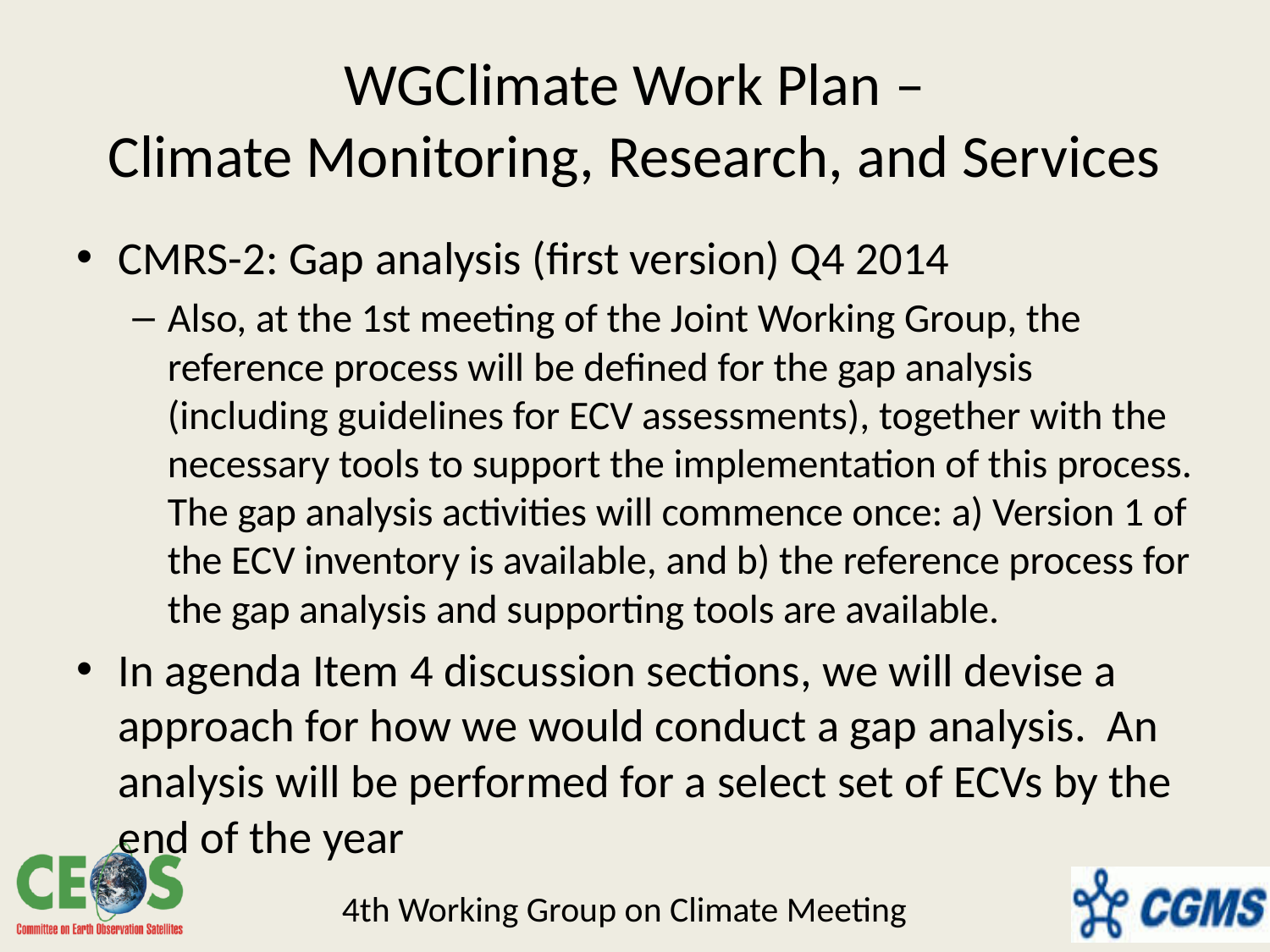

# WGClimate Work Plan – Climate Monitoring, Research, and Services
CMRS-2: Gap analysis (first version) Q4 2014
Also, at the 1st meeting of the Joint Working Group, the reference process will be defined for the gap analysis (including guidelines for ECV assessments), together with the necessary tools to support the implementation of this process. The gap analysis activities will commence once: a) Version 1 of the ECV inventory is available, and b) the reference process for the gap analysis and supporting tools are available.
In agenda Item 4 discussion sections, we will devise a approach for how we would conduct a gap analysis.  An analysis will be performed for a select set of ECVs by the end of the year
4th Working Group on Climate Meeting